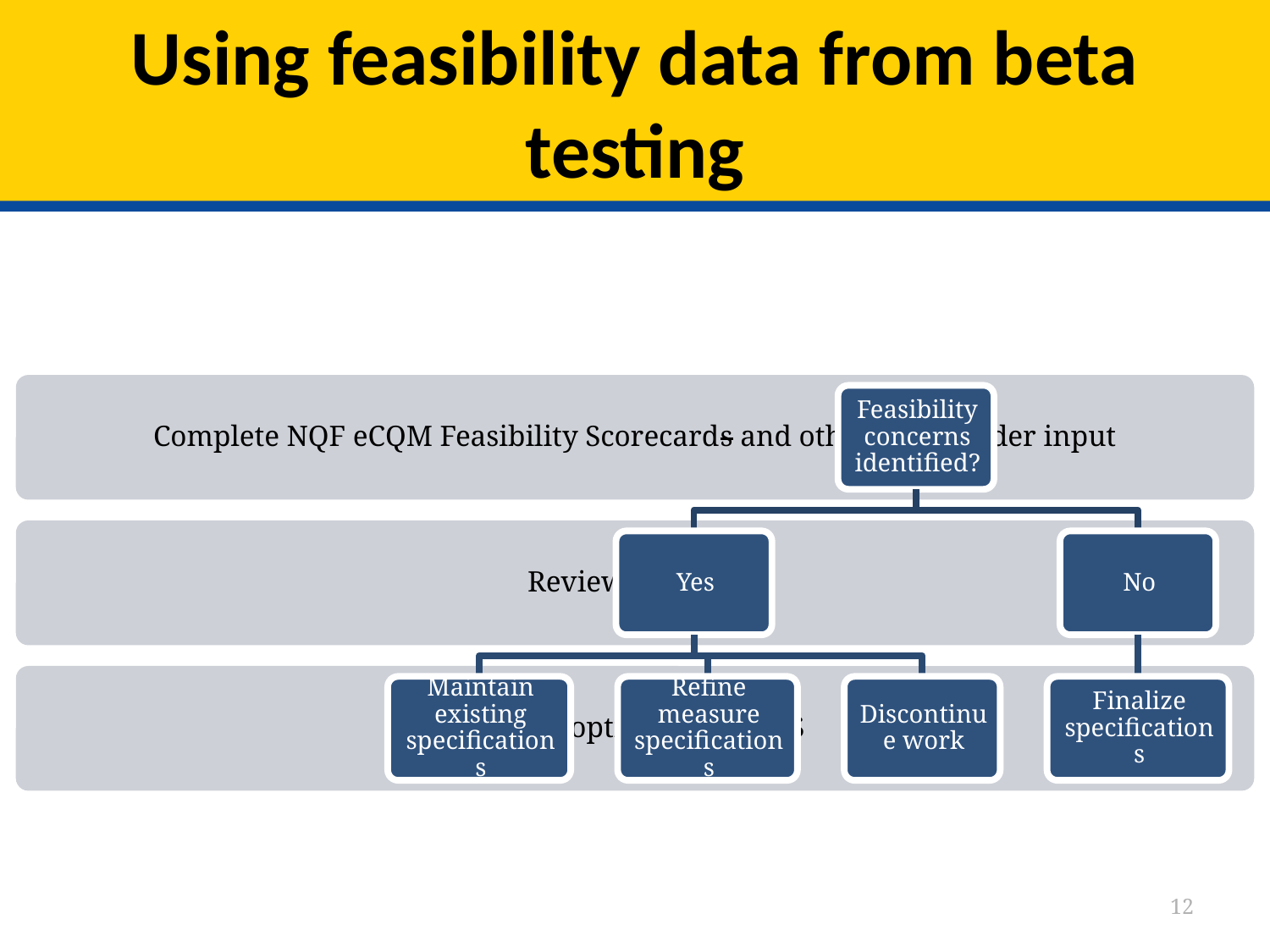

# Using feasibility data from beta testing
Review options with CMS
Review findings
Complete NQF eCQM Feasibility Scorecards and other stakeholder input
Feasibility concerns identified?
Yes
Maintain existing specifications
Refine measure specifications
Discontinue work
No
Finalize specifications
12